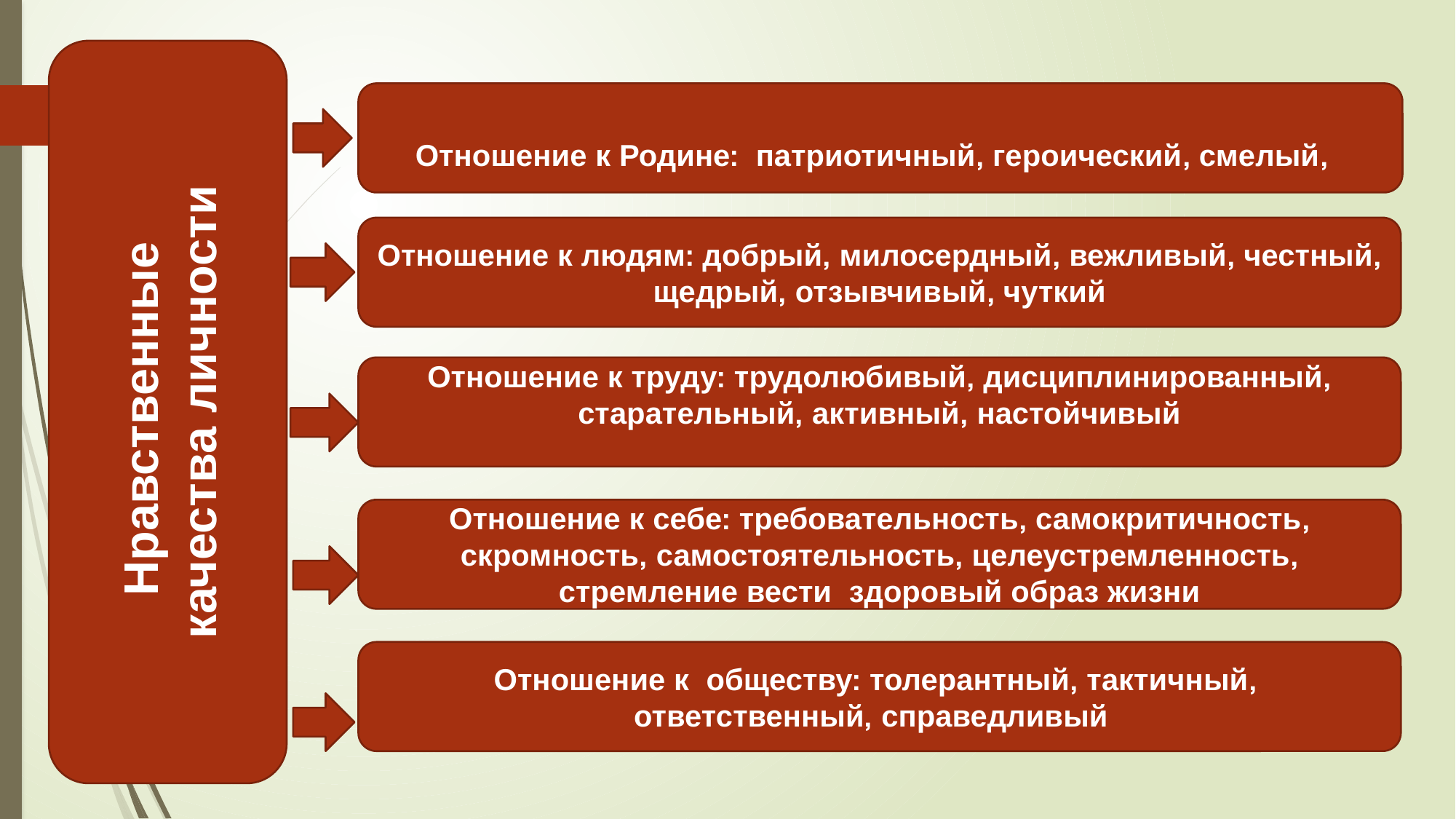

Нравственные
качества личности

Отношение к Родине:  патриотичный, героический, смелый,

Отношение к людям: добрый, милосердный, вежливый, честный, щедрый, отзывчивый, чуткий

Отношение к труду: трудолюбивый, дисциплинированный, старательный, активный, настойчивый

Отношение к себе: требовательность, самокритичность, скромность, самостоятельность, целеустремленность, стремление вести  здоровый образ жизни

Отношение к  обществу: толерантный, тактичный,  ответственный, справедливый